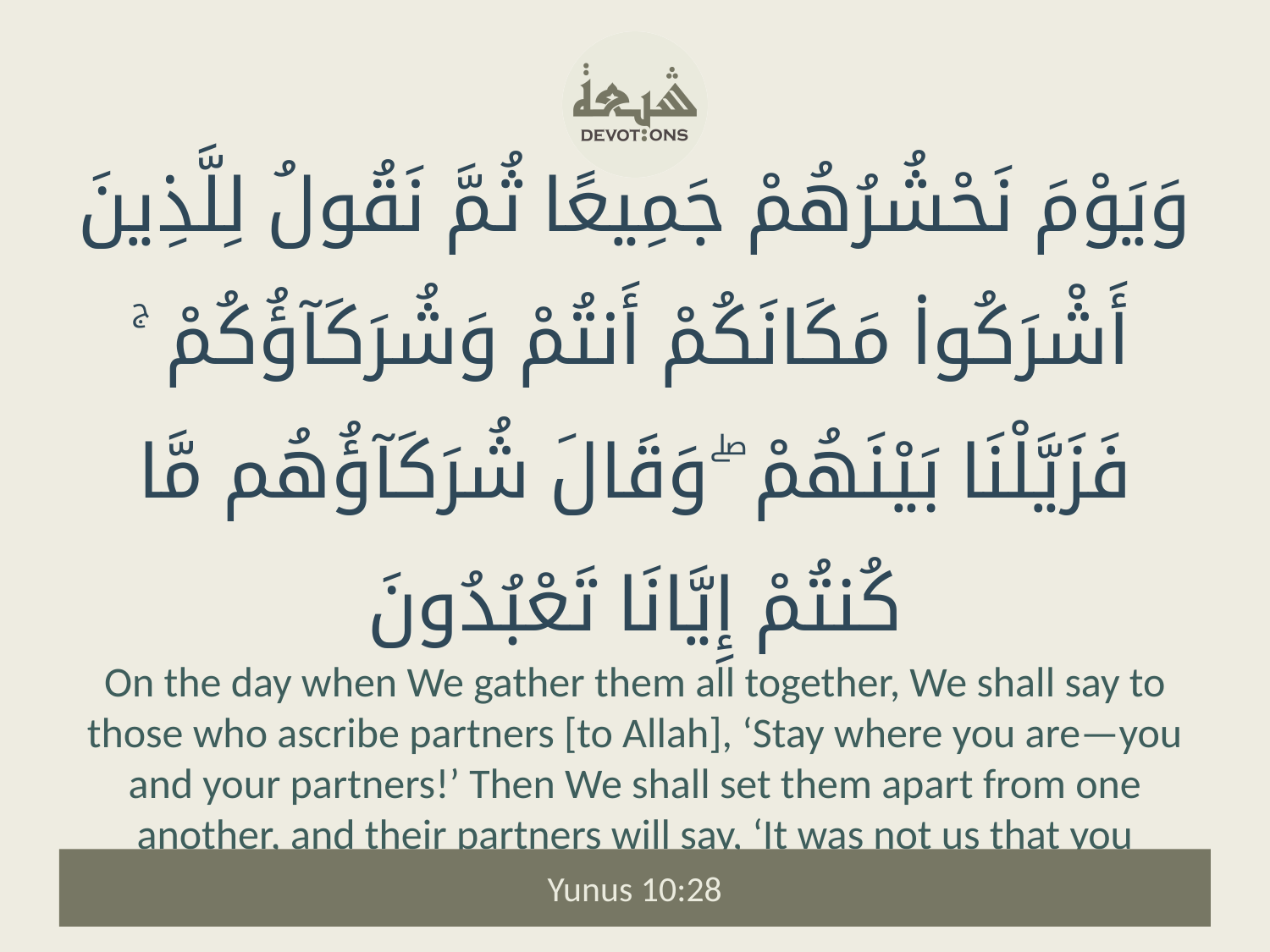

وَيَوْمَ نَحْشُرُهُمْ جَمِيعًا ثُمَّ نَقُولُ لِلَّذِينَ أَشْرَكُوا۟ مَكَانَكُمْ أَنتُمْ وَشُرَكَآؤُكُمْ ۚ فَزَيَّلْنَا بَيْنَهُمْ ۖ وَقَالَ شُرَكَآؤُهُم مَّا كُنتُمْ إِيَّانَا تَعْبُدُونَ
On the day when We gather them all together, We shall say to those who ascribe partners [to Allah], ‘Stay where you are—you and your partners!’ Then We shall set them apart from one another, and their partners will say, ‘It was not us that you worshipped.
Yunus 10:28